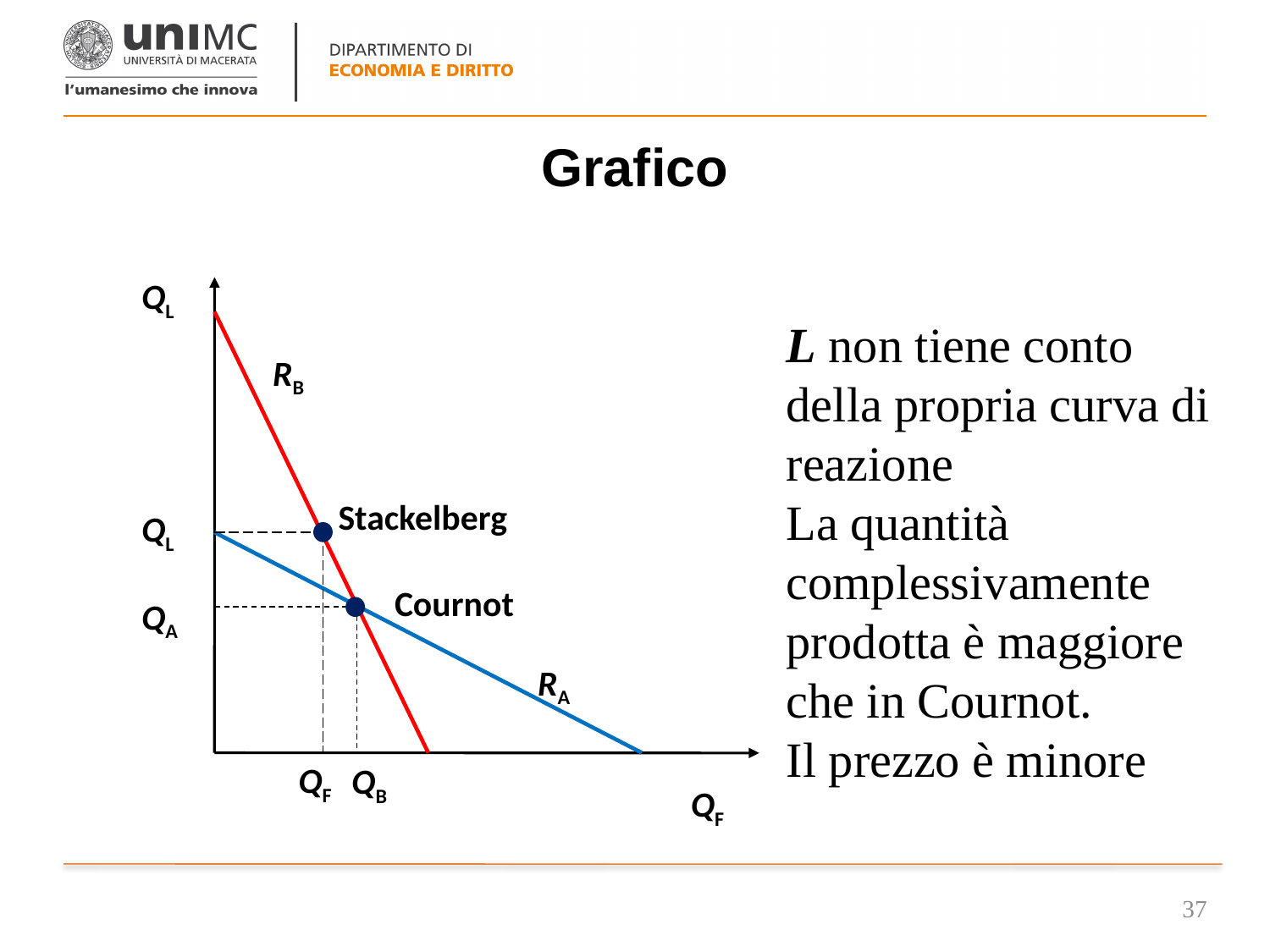

# Grafico
QL
RB
Stackelberg
QL

Cournot
QA

RA
QF
QB
QF
L non tiene conto della propria curva di reazione
La quantità complessivamente prodotta è maggiore che in Cournot.
Il prezzo è minore
37